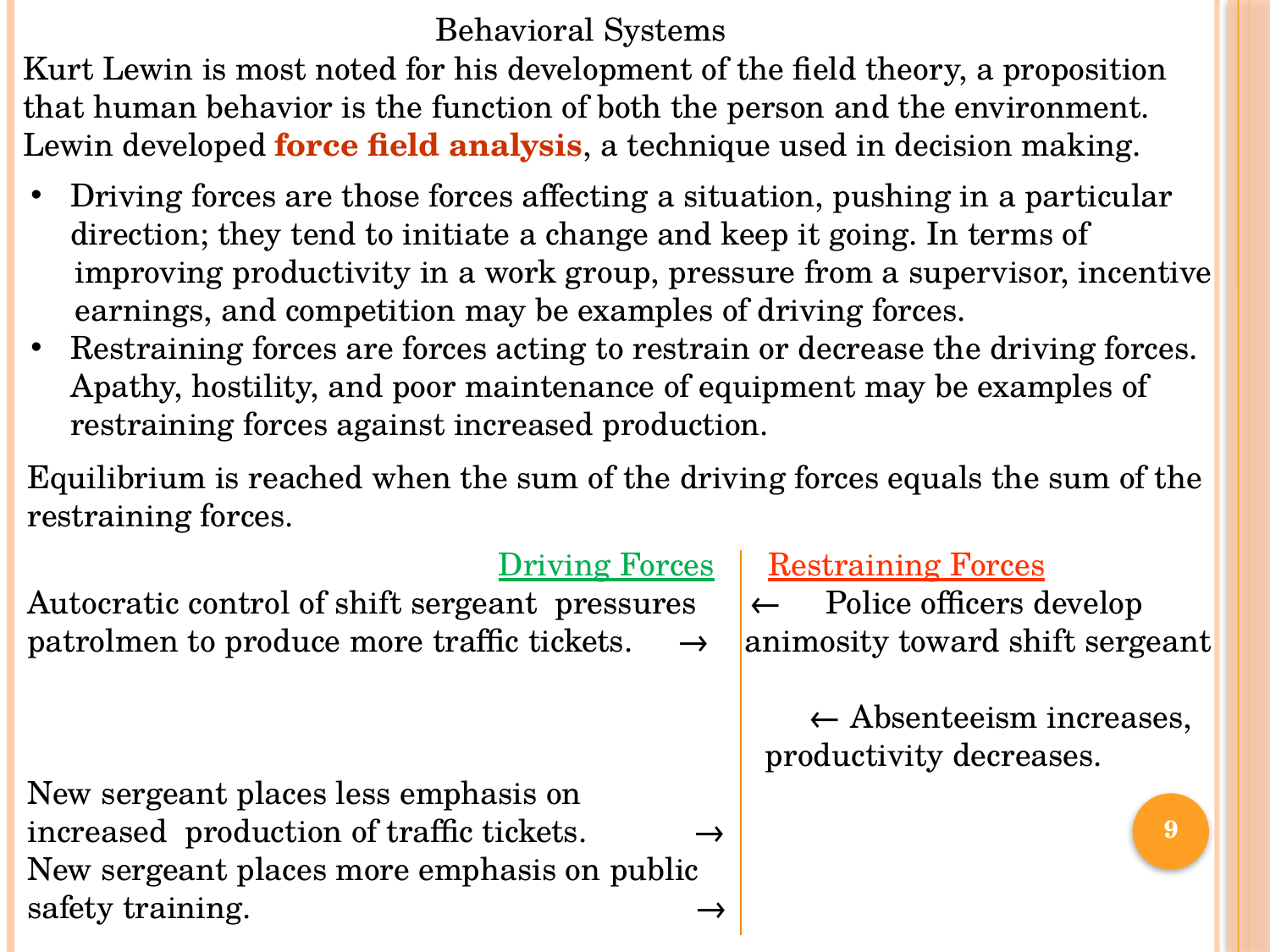

Behavioral Systems
Kurt Lewin is most noted for his development of the field theory, a proposition that human behavior is the function of both the person and the environment. Lewin developed force field analysis, a technique used in decision making.
Driving forces are those forces affecting a situation, pushing in a particular direction; they tend to initiate a change and keep it going. In terms of
     improving productivity in a work group, pressure from a supervisor, incentive
     earnings, and competition may be examples of driving forces.
Restraining forces are forces acting to restrain or decrease the driving forces. Apathy, hostility, and poor maintenance of equipment may be examples of restraining forces against increased production.
Equilibrium is reached when the sum of the driving forces equals the sum of the restraining forces.
                                                     Driving Forces      Restraining Forces
Autocratic control of shift sergeant  pressures      ←     Police officers develop
patrolmen to produce more traffic tickets.     →    animosity toward shift sergeant

                                                                                        ← Absenteeism increases,
                                                                                   productivity decreases.
New sergeant places less emphasis on
increased  production of traffic tickets.            →
New sergeant places more emphasis on public
safety training.                                                  →
9